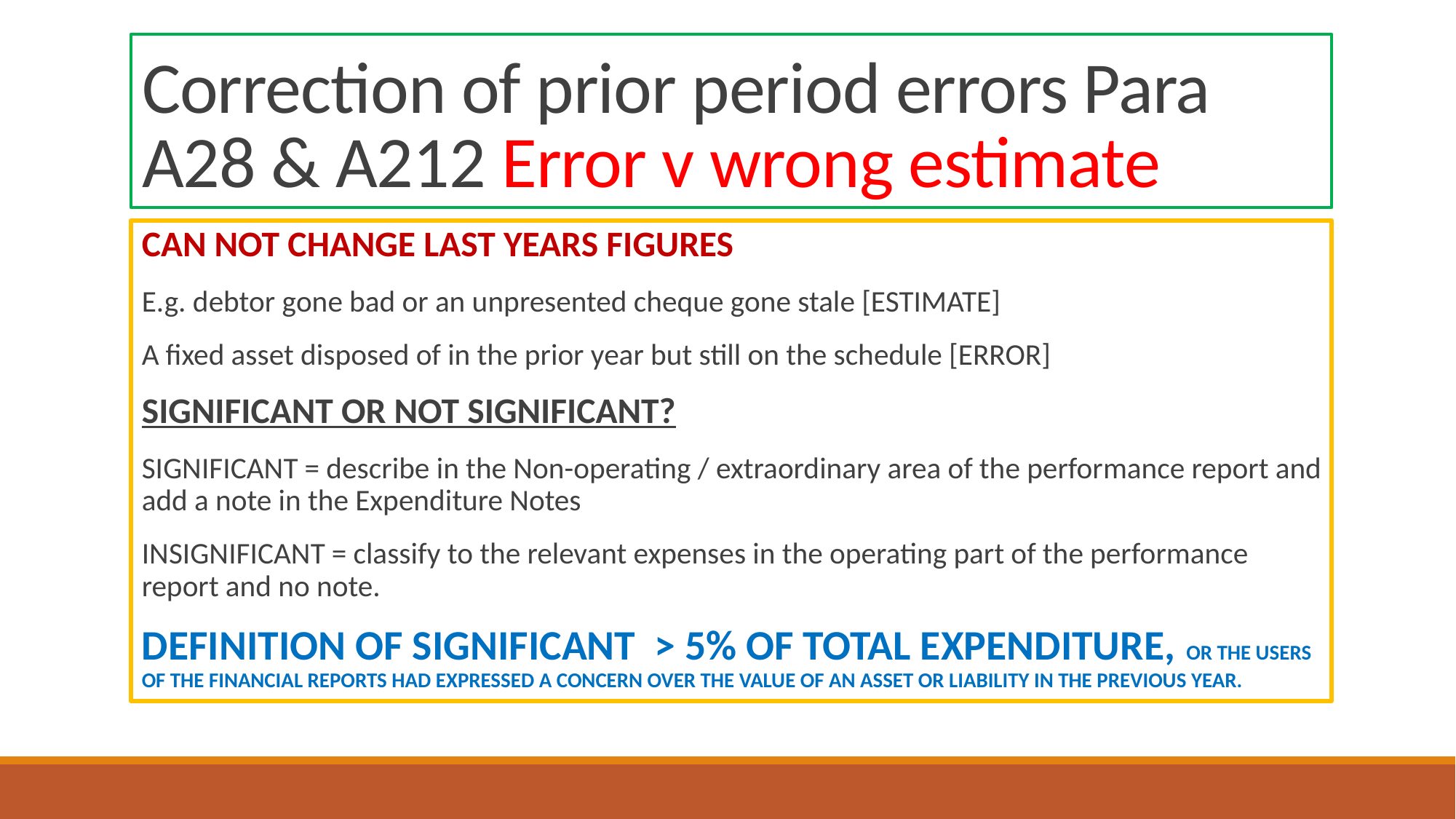

# Correction of prior period errors Para A28 & A212 Error v wrong estimate
CAN NOT CHANGE LAST YEARS FIGURES
E.g. debtor gone bad or an unpresented cheque gone stale [ESTIMATE]
A fixed asset disposed of in the prior year but still on the schedule [ERROR]
SIGNIFICANT OR NOT SIGNIFICANT?
SIGNIFICANT = describe in the Non-operating / extraordinary area of the performance report and add a note in the Expenditure Notes
INSIGNIFICANT = classify to the relevant expenses in the operating part of the performance report and no note.
DEFINITION OF SIGNIFICANT  > 5% OF TOTAL EXPENDITURE, OR THE USERS OF THE FINANCIAL REPORTS HAD EXPRESSED A CONCERN OVER THE VALUE OF AN ASSET OR LIABILITY IN THE PREVIOUS YEAR.